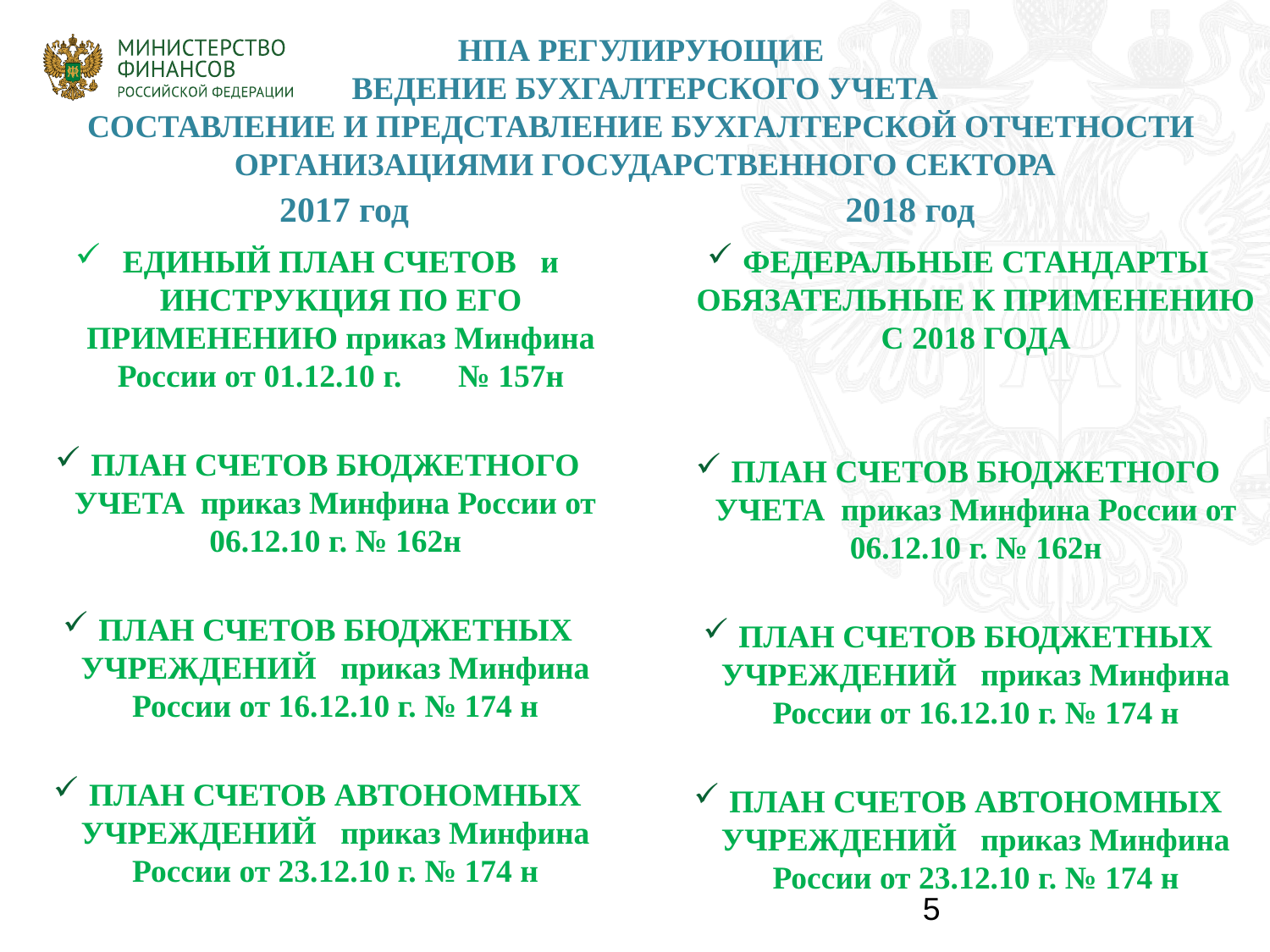

# НПА РЕГУЛИРУЮЩИЕ ВЕДЕНИЕ БУХГАЛТЕРСКОГО УЧЕТА СОСТАВЛЕНИЕ И ПРЕДСТАВЛЕНИЕ БУХГАЛТЕРСКОЙ ОТЧЕТНОСТИ ОРГАНИЗАЦИЯМИ ГОСУДАРСТВЕННОГО СЕКТОРА
2017 год
2018 год
ЕДИНЫЙ ПЛАН СЧЕТОВ   и ИНСТРУКЦИЯ ПО ЕГО ПРИМЕНЕНИЮ приказ Минфина России от 01.12.10 г.       № 157н

ПЛАН СЧЕТОВ БЮДЖЕТНОГО УЧЕТА  приказ Минфина России от 06.12.10 г. № 162н

ПЛАН СЧЕТОВ БЮДЖЕТНЫХ УЧРЕЖДЕНИЙ   приказ Минфина России от 16.12.10 г. № 174 н

ПЛАН СЧЕТОВ АВТОНОМНЫХ УЧРЕЖДЕНИЙ   приказ Минфина России от 23.12.10 г. № 174 н

ФЕДЕРАЛЬНЫЕ СТАНДАРТЫ ОБЯЗАТЕЛЬНЫЕ К ПРИМЕНЕНИЮ С 2018 ГОДА

ПЛАН СЧЕТОВ БЮДЖЕТНОГО УЧЕТА  приказ Минфина России от 06.12.10 г. № 162н

ПЛАН СЧЕТОВ БЮДЖЕТНЫХ УЧРЕЖДЕНИЙ   приказ Минфина России от 16.12.10 г. № 174 н

ПЛАН СЧЕТОВ АВТОНОМНЫХ УЧРЕЖДЕНИЙ   приказ Минфина России от 23.12.10 г. № 174 н

5